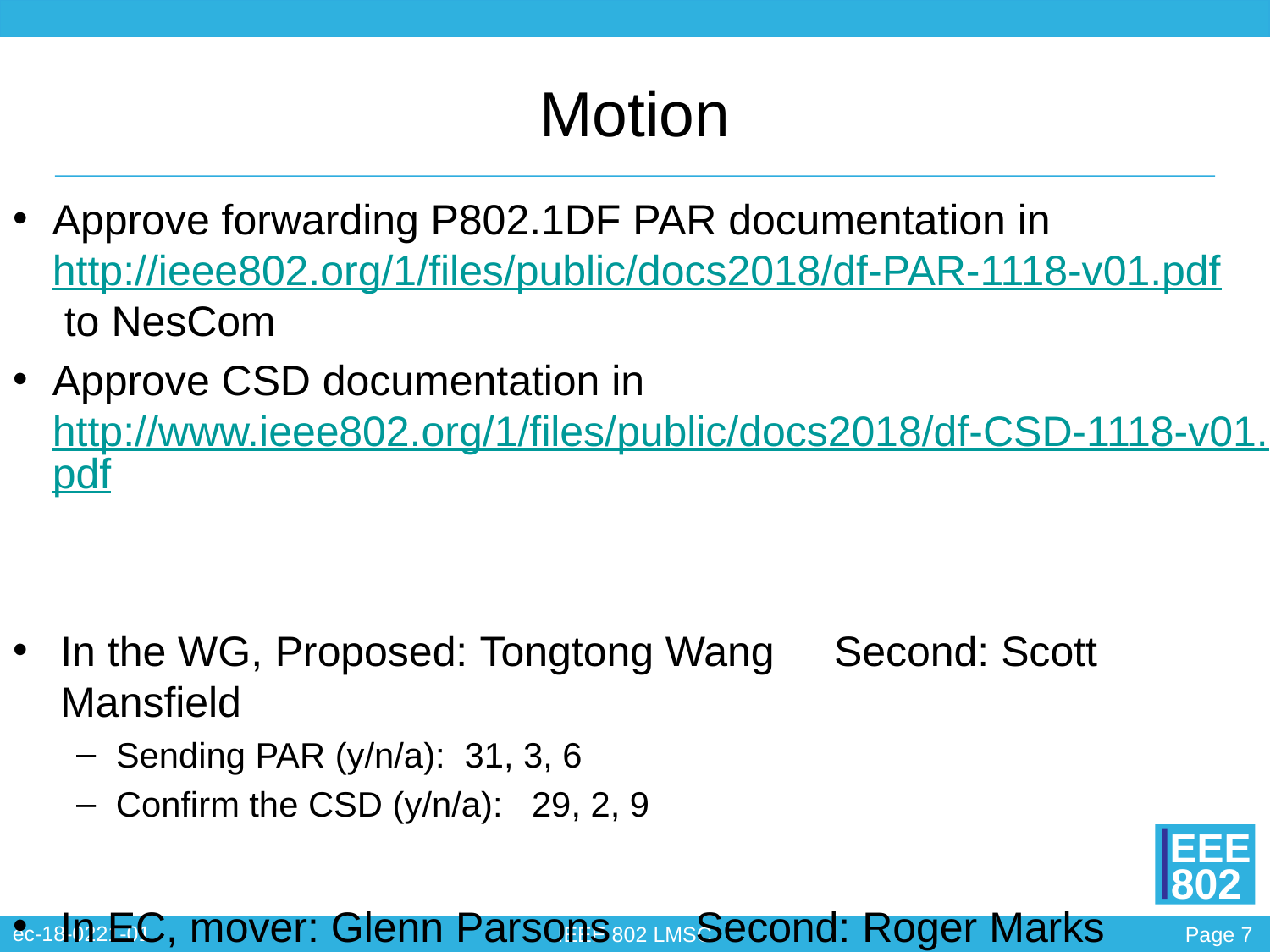

# Motion
Approve forwarding P802.1DF PAR documentation in http://ieee802.org/1/files/public/docs2018/df-PAR-1118-v01.pdf
 to NesCom
Approve CSD documentation in http://www.ieee802.org/1/files/public/docs2018/df-CSD-1118-v01.pdf

In the WG, Proposed: Tongtong Wang	 Second: Scott Mansfield
Sending PAR (y/n/a):  31, 3, 6
Confirm the CSD (y/n/a):   29, 2, 9

In EC, mover: Glenn Parsons	Second: Roger Marks
(y/n/a): <y>,<n>,<a>